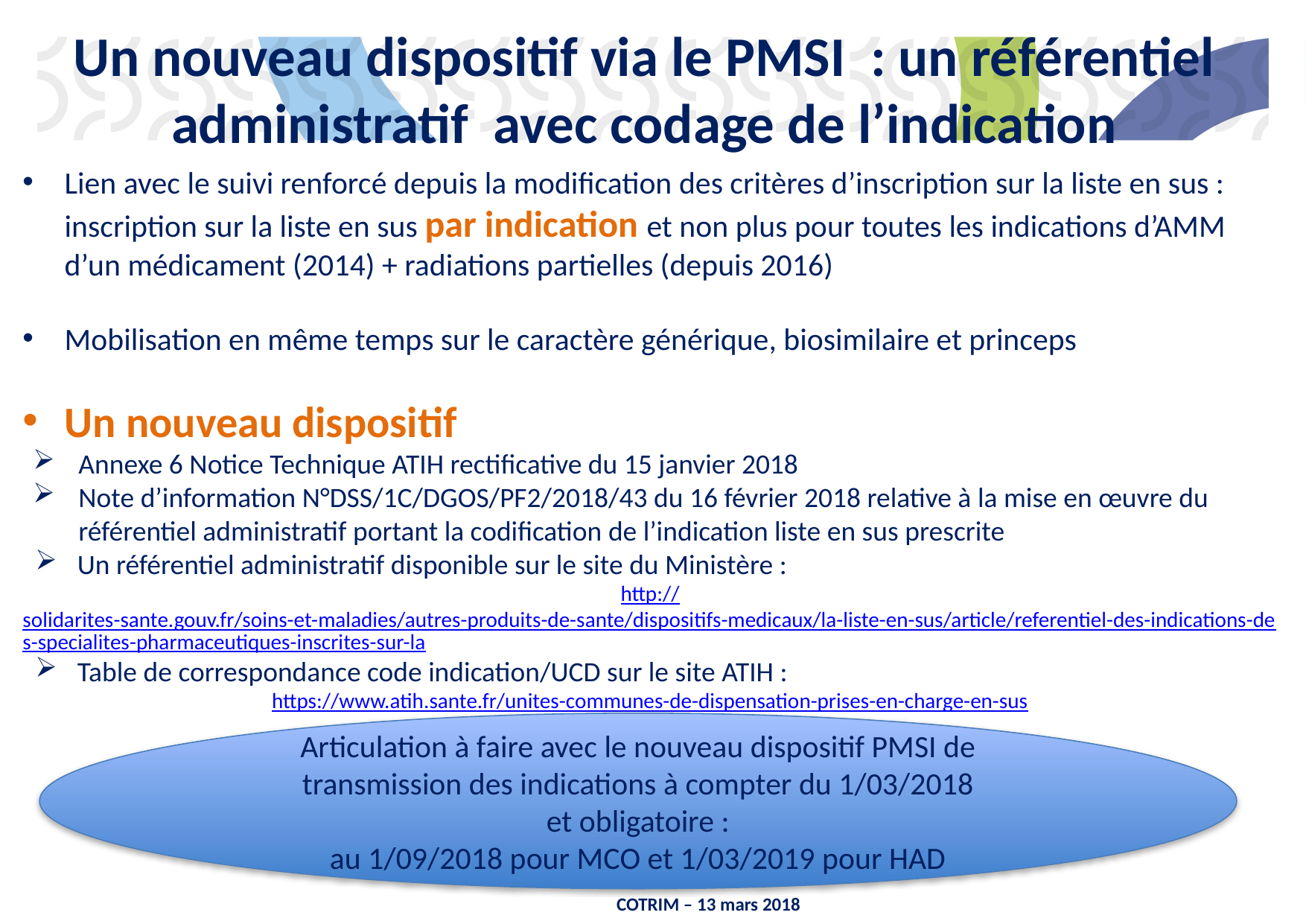

Un nouveau dispositif via le PMSI  : un référentiel administratif  avec codage de l’indication

Lien avec le suivi renforcé depuis la modification des critères d’inscription sur la liste en sus : inscription sur la liste en sus par indication et non plus pour toutes les indications d’AMM d’un médicament (2014) + radiations partielles (depuis 2016)

Mobilisation en même temps sur le caractère générique, biosimilaire et princeps

Un nouveau dispositif
Annexe 6 Notice Technique ATIH rectificative du 15 janvier 2018
Note d’information N°DSS/1C/DGOS/PF2/2018/43 du 16 février 2018 relative à la mise en œuvre du référentiel administratif portant la codification de l’indication liste en sus prescrite
Un référentiel administratif disponible sur le site du Ministère :
http://solidarites-sante.gouv.fr/soins-et-maladies/autres-produits-de-sante/dispositifs-medicaux/la-liste-en-sus/article/referentiel-des-indications-des-specialites-pharmaceutiques-inscrites-sur-la
Table de correspondance code indication/UCD sur le site ATIH :
https://www.atih.sante.fr/unites-communes-de-dispensation-prises-en-charge-en-sus

Articulation à faire avec le nouveau dispositif PMSI de transmission des indications à compter du 1/03/2018
et obligatoire :
au 1/09/2018 pour MCO et 1/03/2019 pour HAD